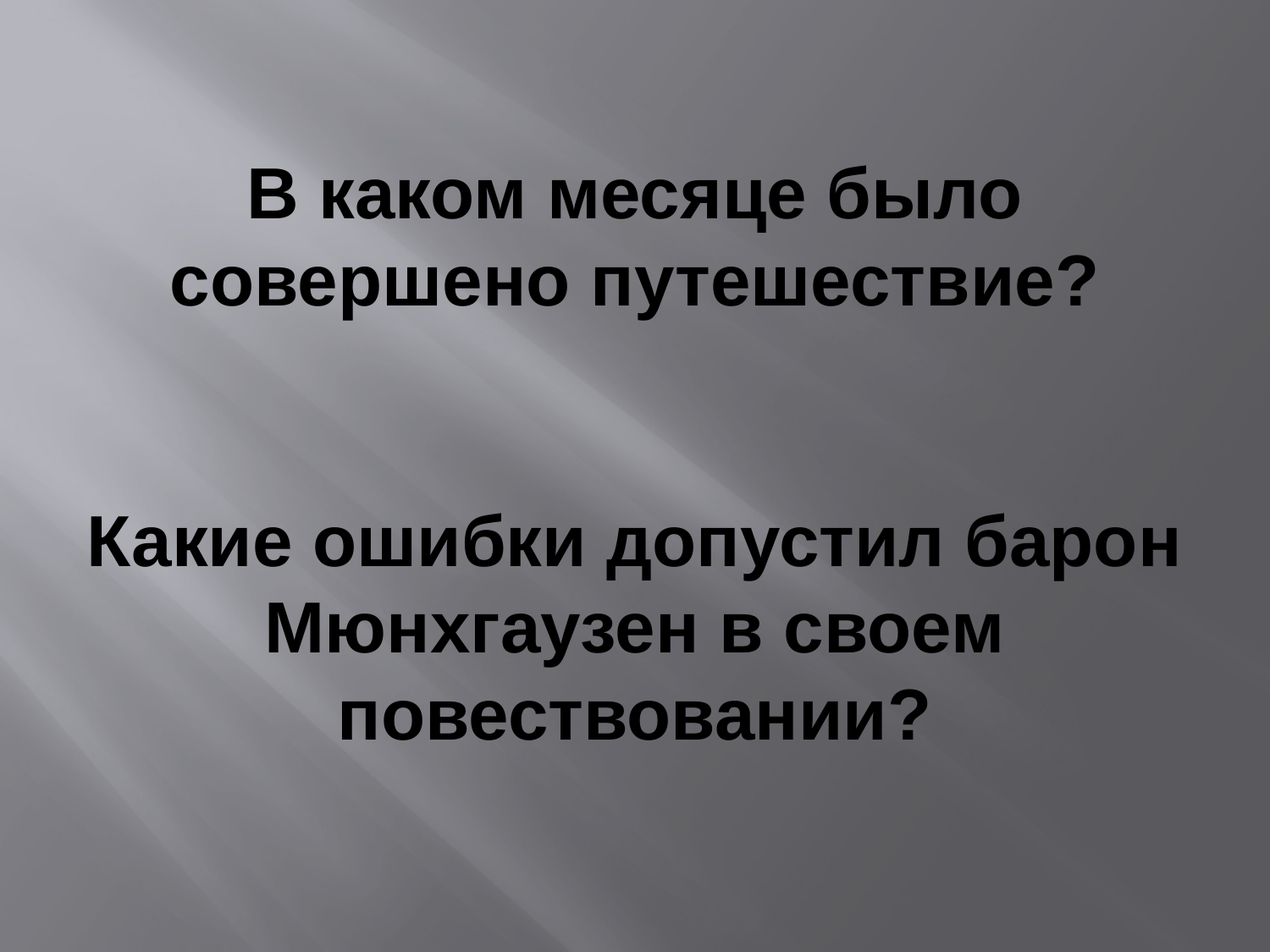

# В каком месяце было совершено путешествие? Какие ошибки допустил барон Мюнхгаузен в своем повествовании?